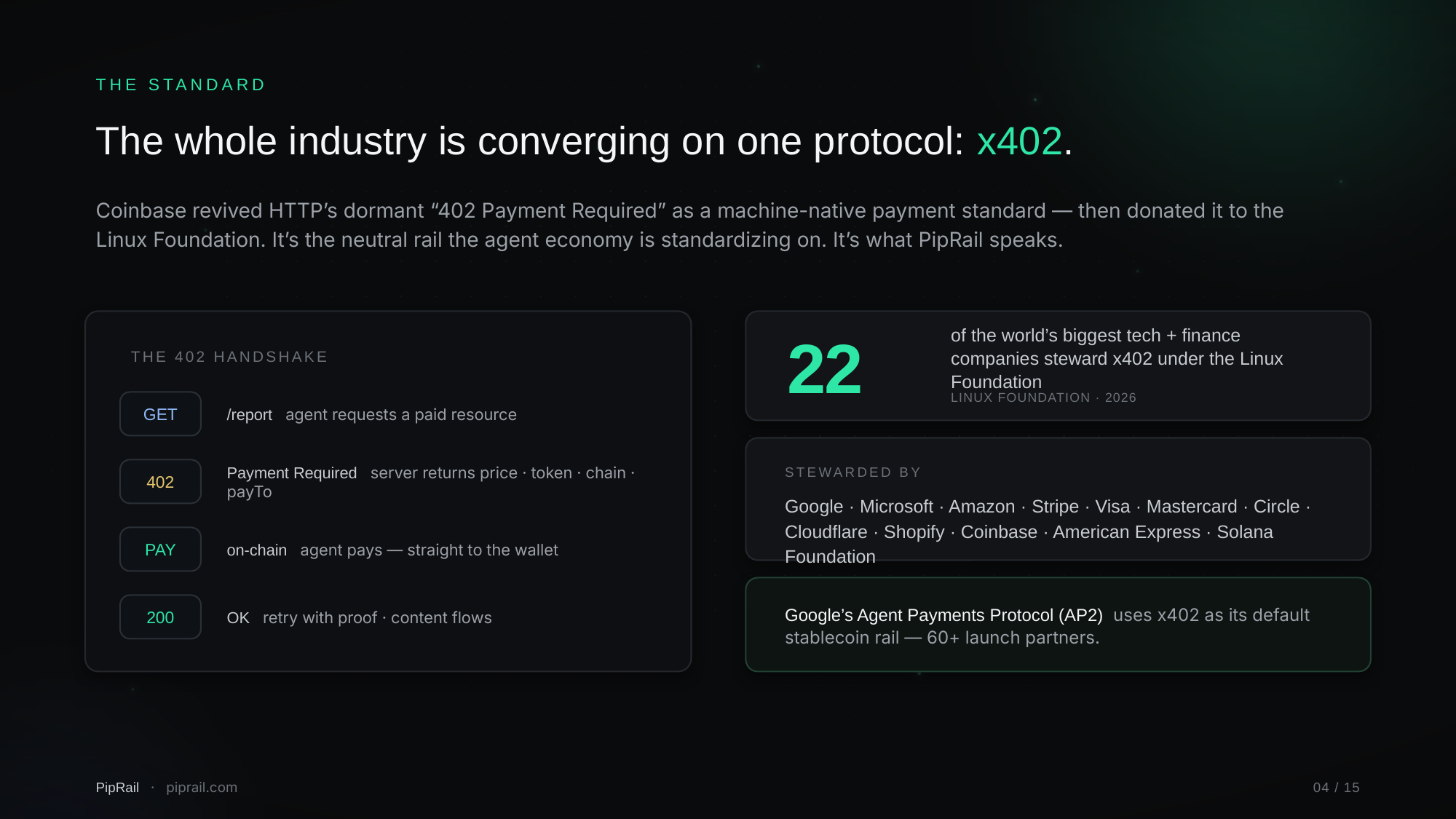

THE STANDARD
The whole industry is converging on one protocol: x402.
Coinbase revived HTTP’s dormant “402 Payment Required” as a machine-native payment standard — then donated it to the Linux Foundation. It’s the neutral rail the agent economy is standardizing on. It’s what PipRail speaks.

22
of the world’s biggest tech + finance companies steward x402 under the Linux Foundation
THE 402 HANDSHAKE
LINUX FOUNDATION · 2026

GET
/report   agent requests a paid resource

STEWARDED BY

402
Payment Required   server returns price · token · chain · payTo
Google · Microsoft · Amazon · Stripe · Visa · Mastercard · Circle · Cloudflare · Shopify · Coinbase · American Express · Solana Foundation

PAY
on-chain   agent pays — straight to the wallet

Google’s Agent Payments Protocol (AP2)  uses x402 as its default stablecoin rail — 60+ launch partners.

200
OK   retry with proof · content flows
PipRail   ·   piprail.com
04 / 15